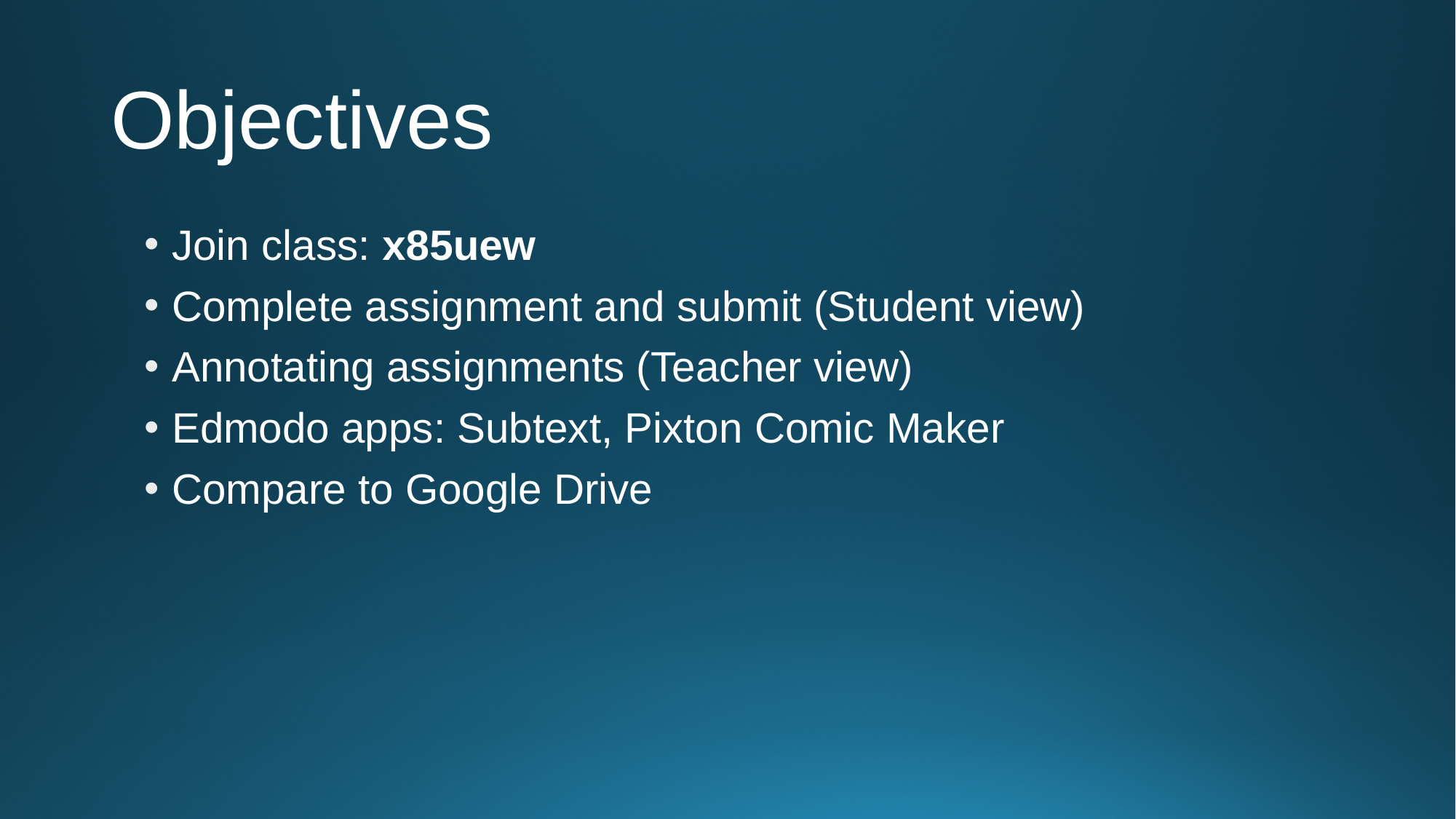

# Objectives
Join class: x85uew
Complete assignment and submit (Student view)
Annotating assignments (Teacher view)
Edmodo apps: Subtext, Pixton Comic Maker
Compare to Google Drive